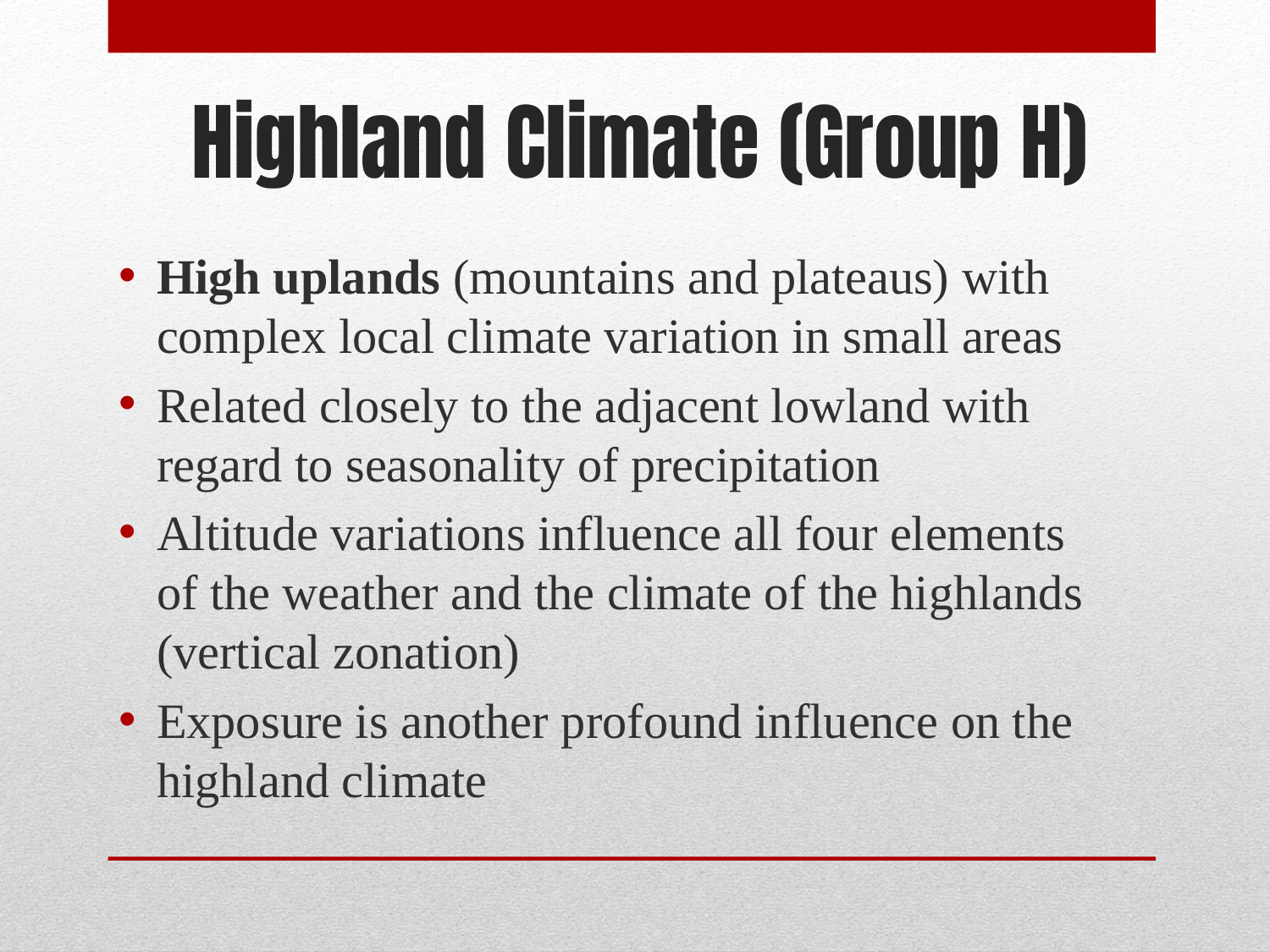

Highland Climate (Group H)
High uplands (mountains and plateaus) with complex local climate variation in small areas
Related closely to the adjacent lowland with regard to seasonality of precipitation
Altitude variations influence all four elements of the weather and the climate of the highlands (vertical zonation)
Exposure is another profound influence on the highland climate